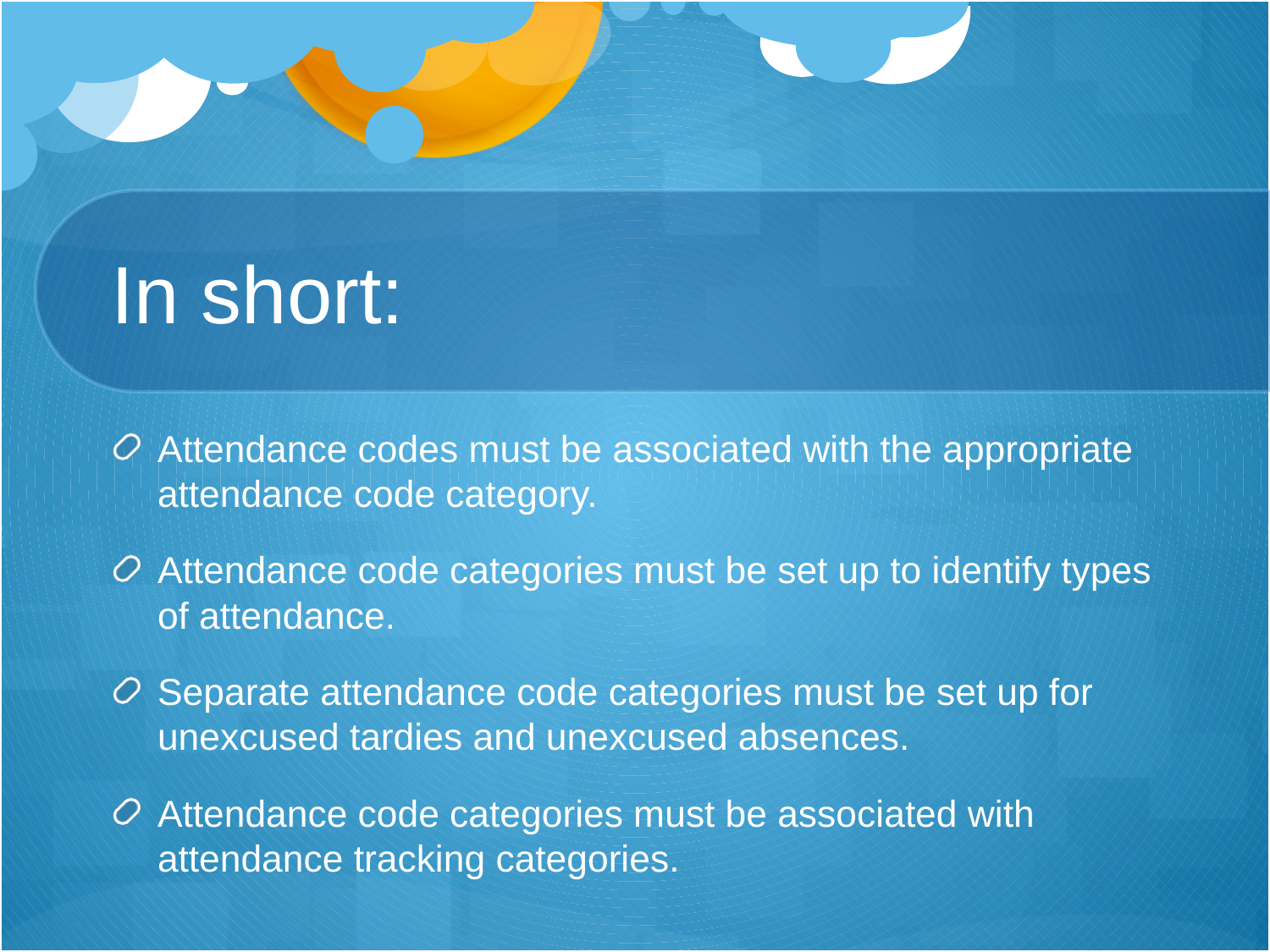

# In short:
Attendance codes must be associated with the appropriate attendance code category.
Attendance code categories must be set up to identify types of attendance.
Separate attendance code categories must be set up for unexcused tardies and unexcused absences.
Attendance code categories must be associated with attendance tracking categories.